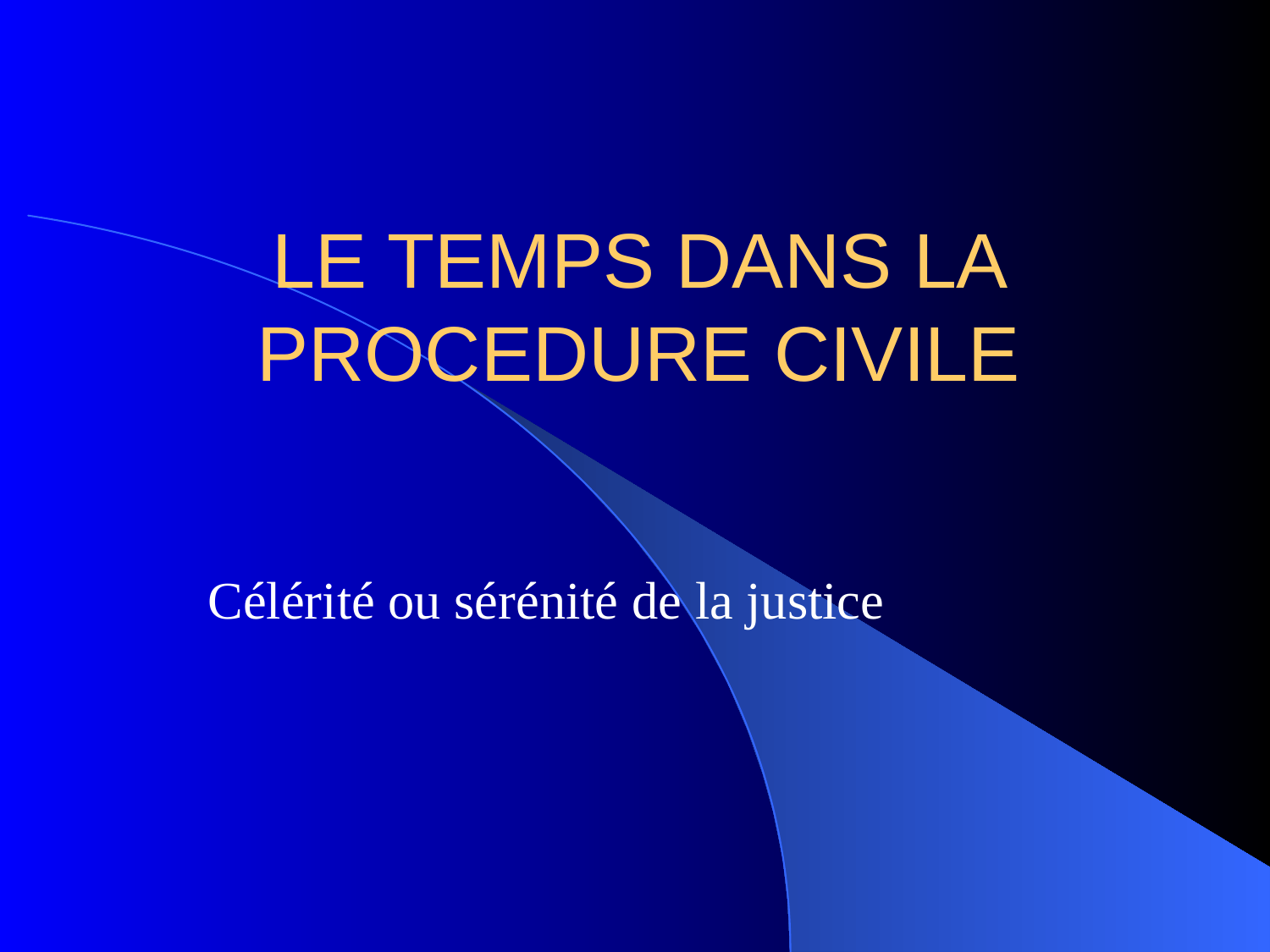

# LE TEMPS DANS LA PROCEDURE CIVILE
 Célérité ou sérénité de la justice